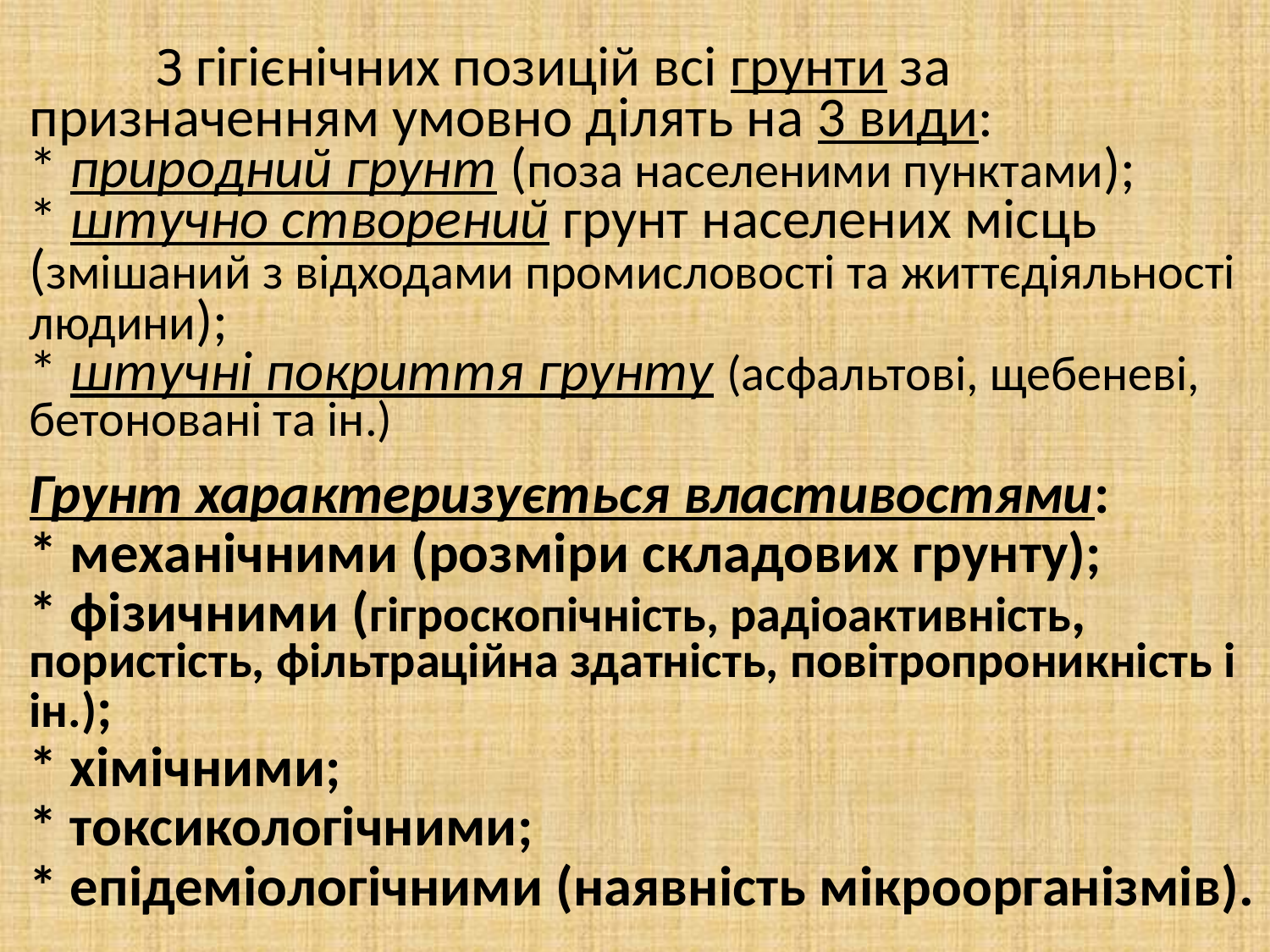

# З гігієнічних позицій всі грунти за призначенням умовно ділять на 3 види: * природний грунт (поза населеними пунктами); * штучно створений грунт населених місць (змішаний з відходами промисловості та життєдіяльності людини); * штучні покриття грунту (асфальтові, щебеневі, бетоновані та ін.)
Грунт характеризується властивостями:
* механічними (розміри складових грунту);
* фізичними (гігроскопічність, радіоактивність, пористість, фільтраційна здатність, повітропроникність і ін.);
* хімічними;
* токсикологічними;
* епідеміологічними (наявність мікроорганізмів).